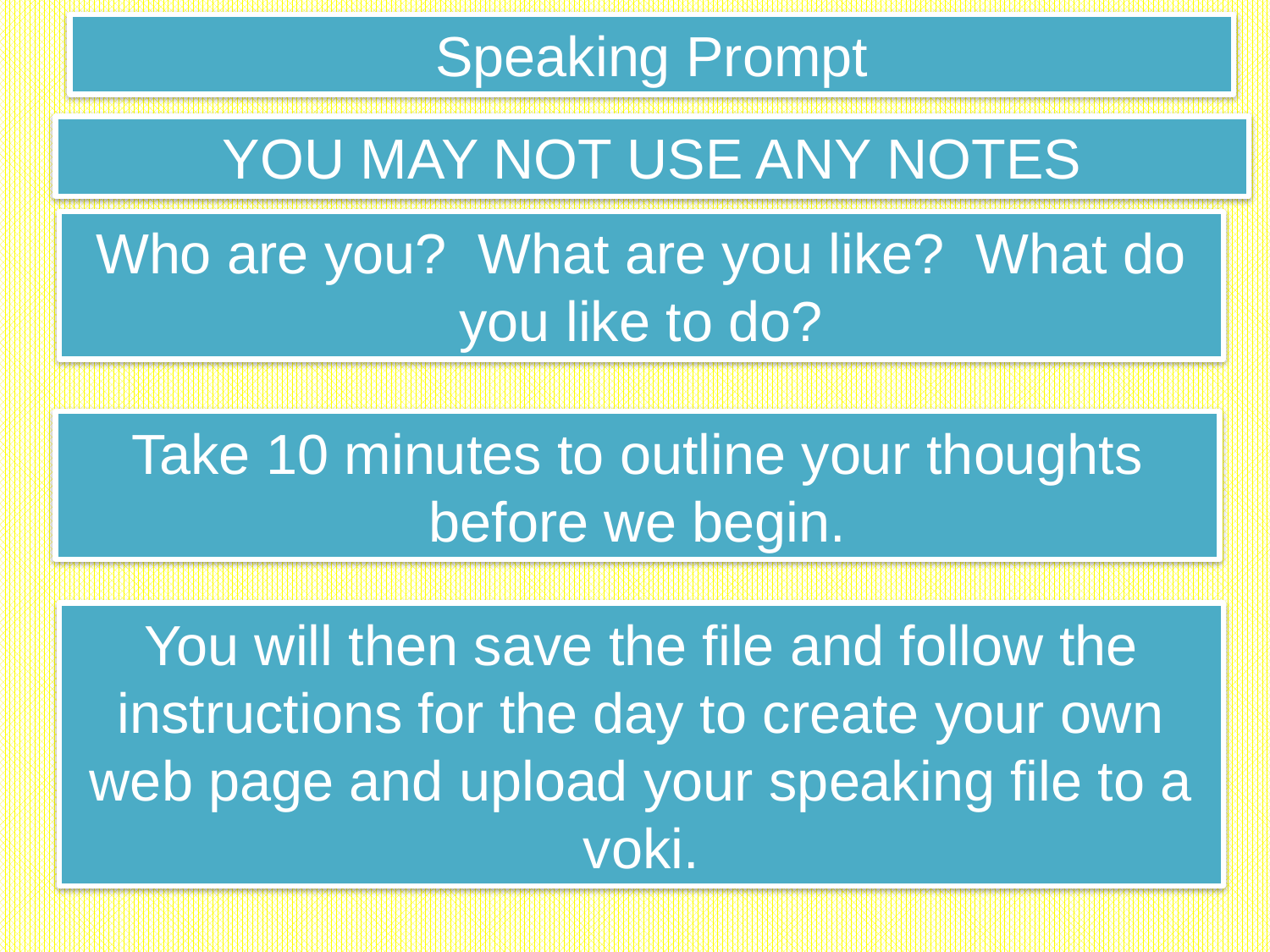

Speaking Prompt
YOU MAY NOT USE ANY NOTES
Who are you?  What are you like?  What do you like to do?
Take 10 minutes to outline your thoughts before we begin.
You will then save the file and follow the instructions for the day to create your own web page and upload your speaking file to a voki.